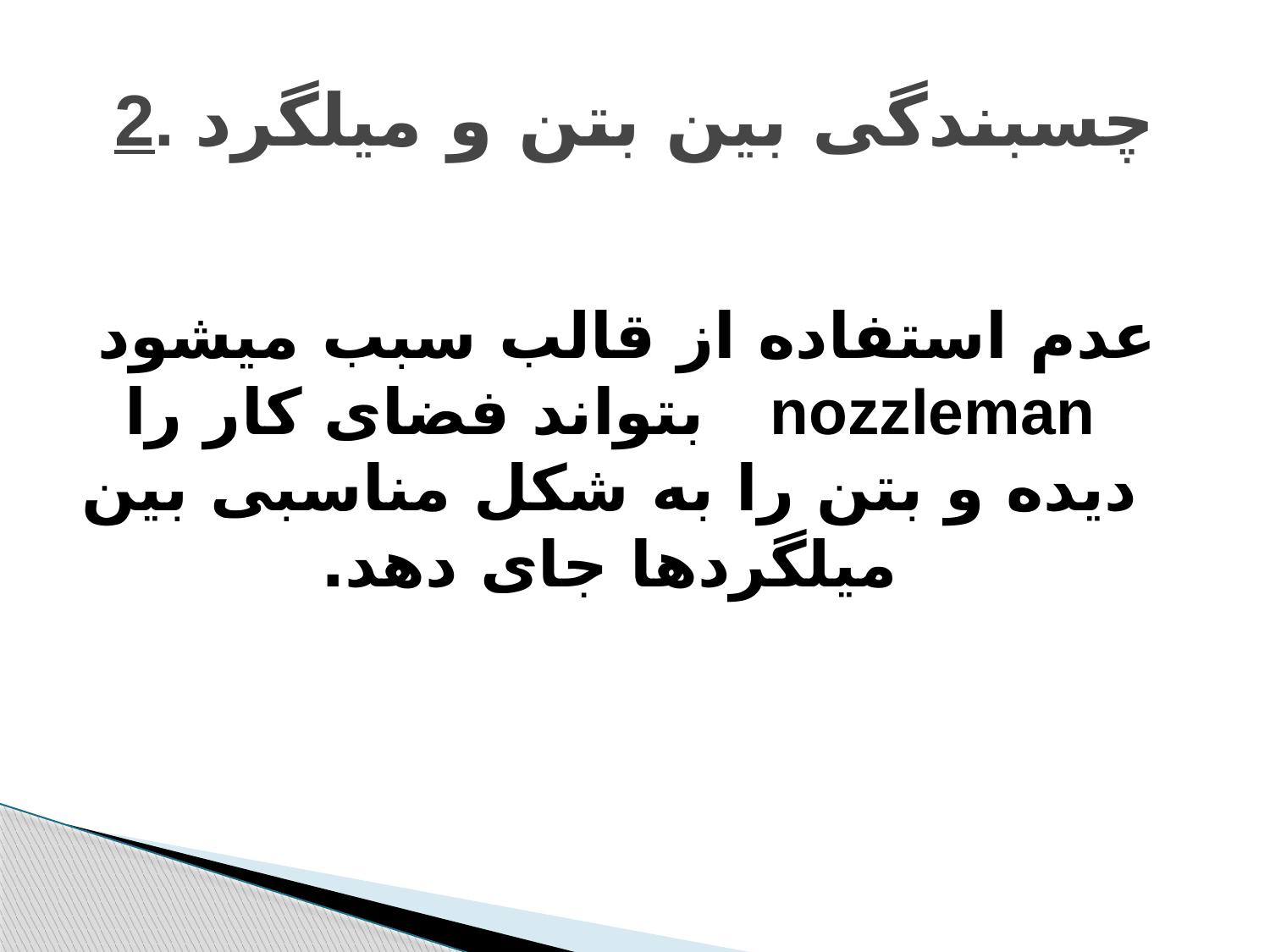

# 2. چسبندگی بین بتن و میلگرد

عدم استفاده از قالب سبب میشود nozzleman   بتواند فضای کار را دیده و بتن را به شکل مناسبی بین میلگردها جای دهد.